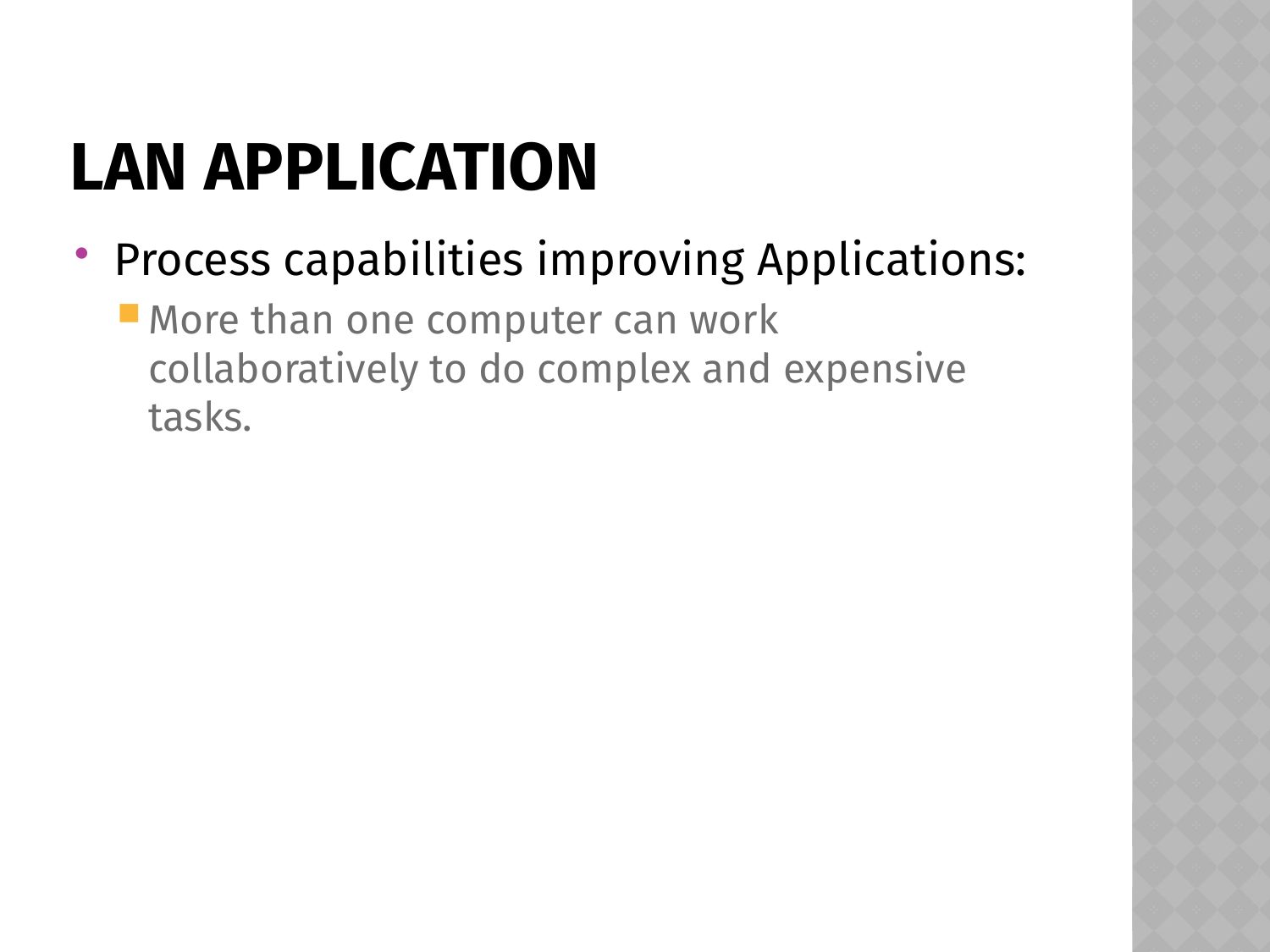

# Lan application
Process capabilities improving Applications:
More than one computer can work collaboratively to do complex and expensive tasks.